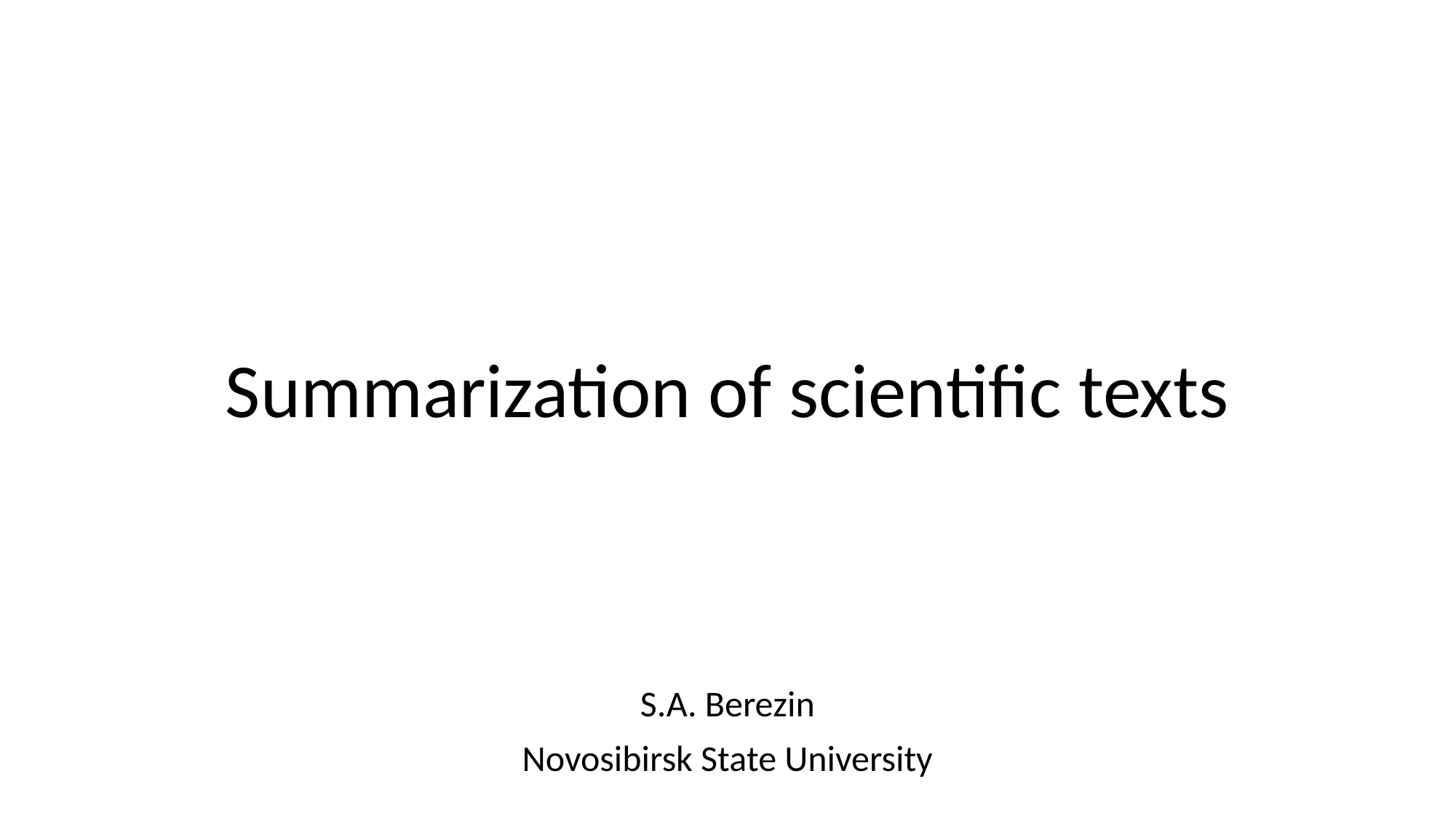

# Summarization of scientific texts
S.A. Berezin
 Novosibirsk State University